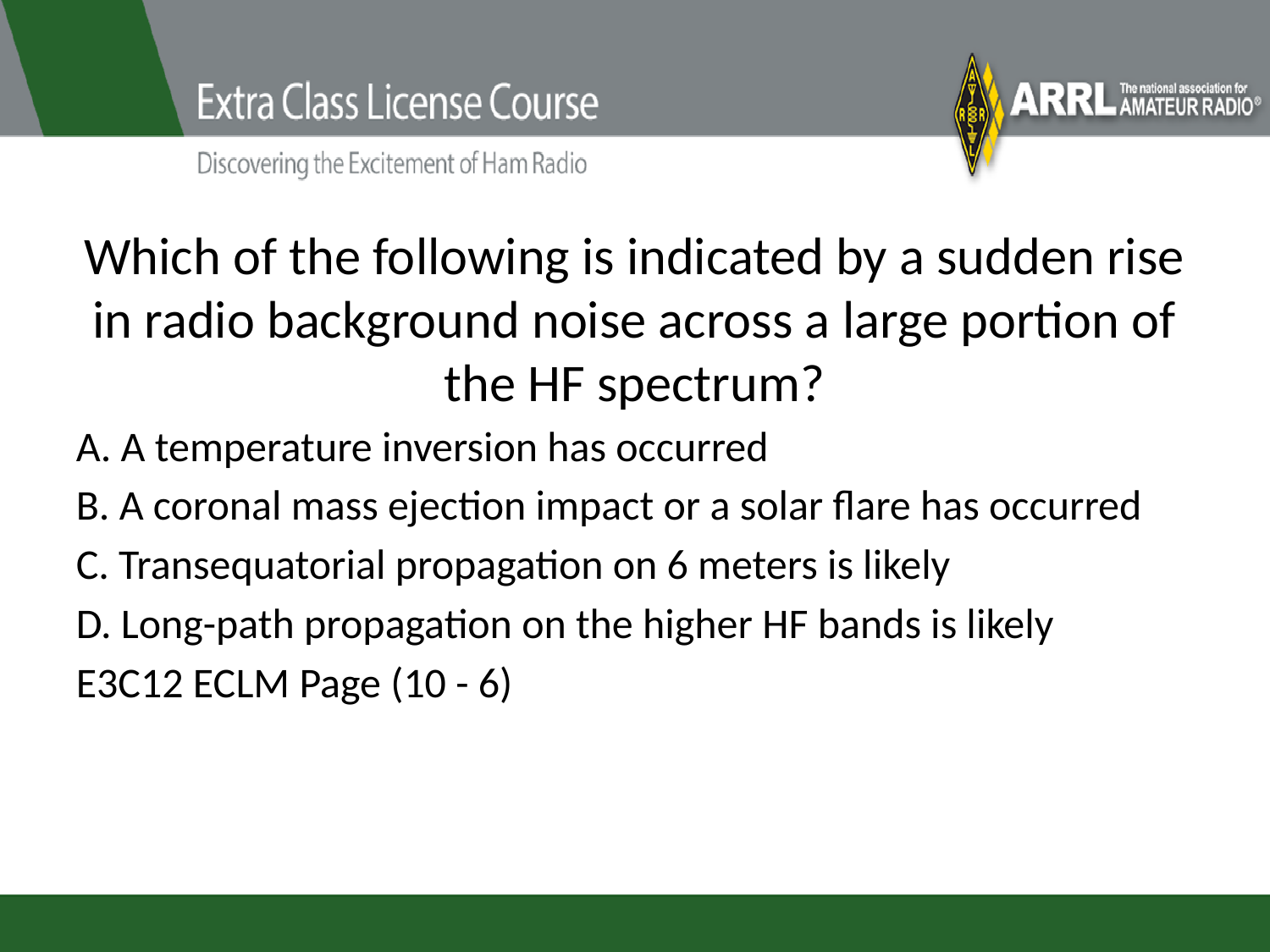

# Which of the following is indicated by a sudden rise in radio background noise across a large portion of the HF spectrum?
A. A temperature inversion has occurred
B. A coronal mass ejection impact or a solar flare has occurred
C. Transequatorial propagation on 6 meters is likely
D. Long-path propagation on the higher HF bands is likely
E3C12 ECLM Page (10 - 6)